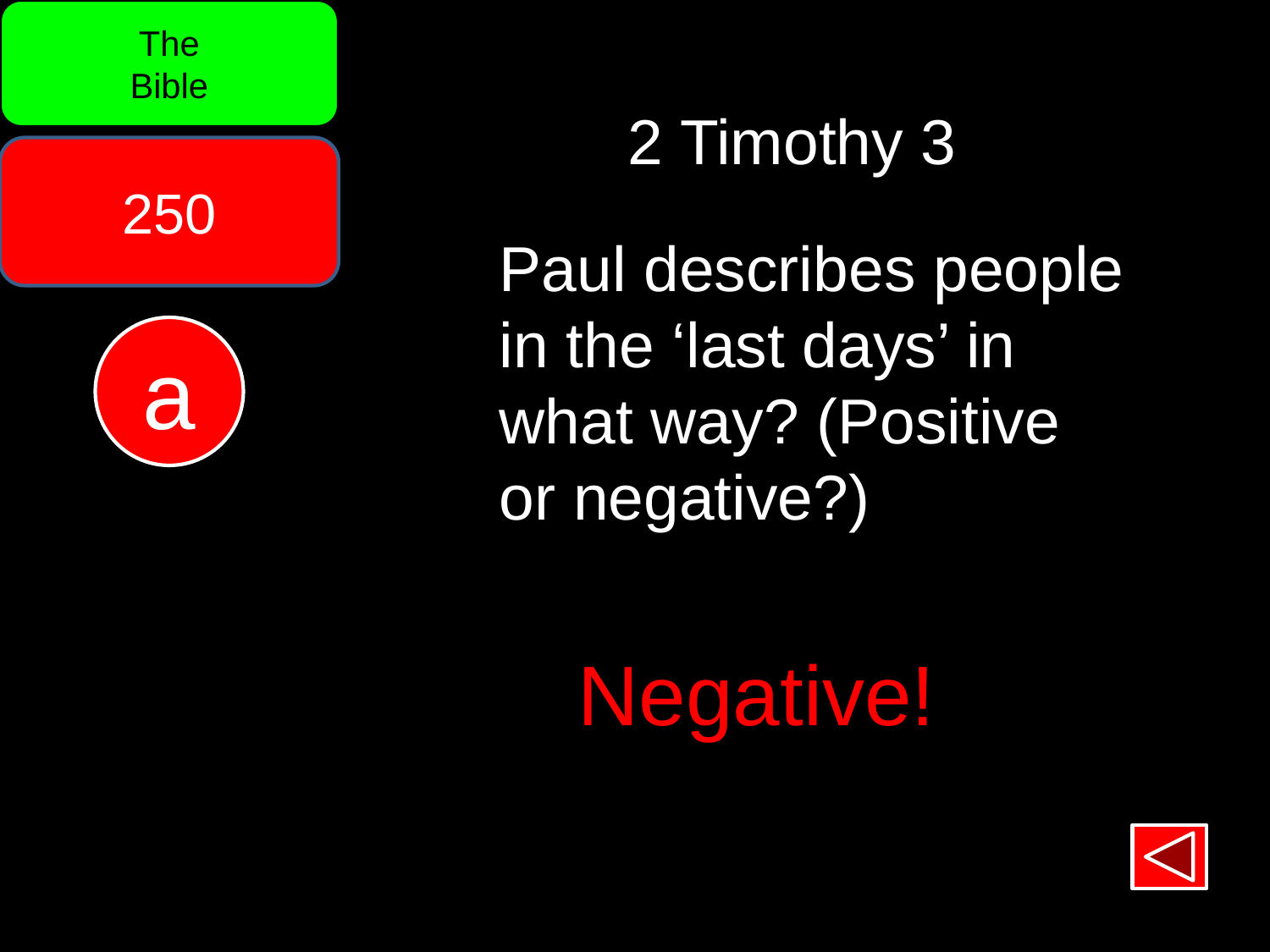

The
Bible
2 Timothy 3
250
Paul describes people
in the ‘last days’ in
what way? (Positive
or negative?)
a
Negative!